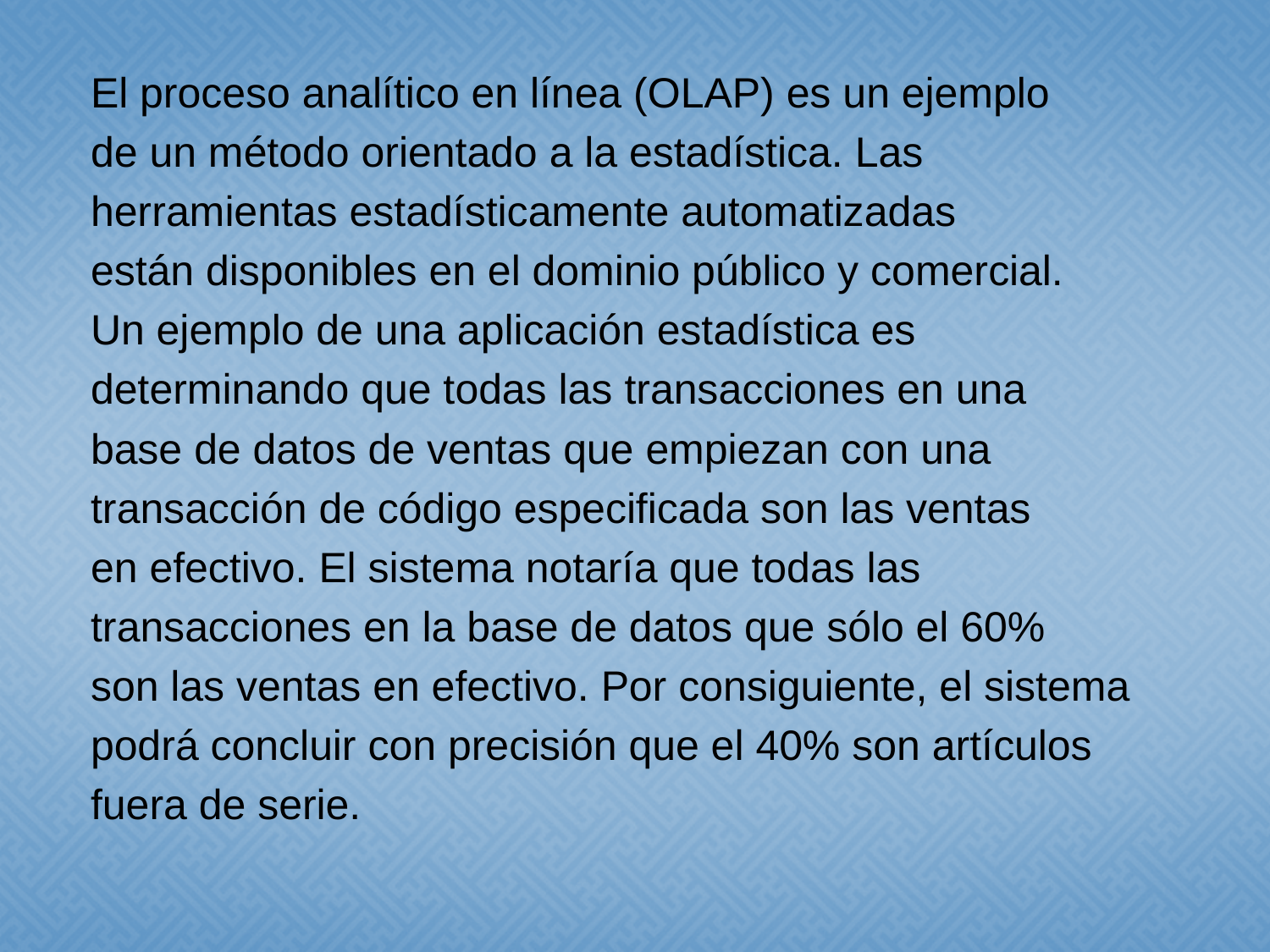

El proceso analítico en línea (OLAP) es un ejemplo
de un método orientado a la estadística. Las
herramientas estadísticamente automatizadas
están disponibles en el dominio público y comercial.
Un ejemplo de una aplicación estadística es
determinando que todas las transacciones en una
base de datos de ventas que empiezan con una
transacción de código especificada son las ventas
en efectivo. El sistema notaría que todas las
transacciones en la base de datos que sólo el 60%
son las ventas en efectivo. Por consiguiente, el sistema
podrá concluir con precisión que el 40% son artículos
fuera de serie.